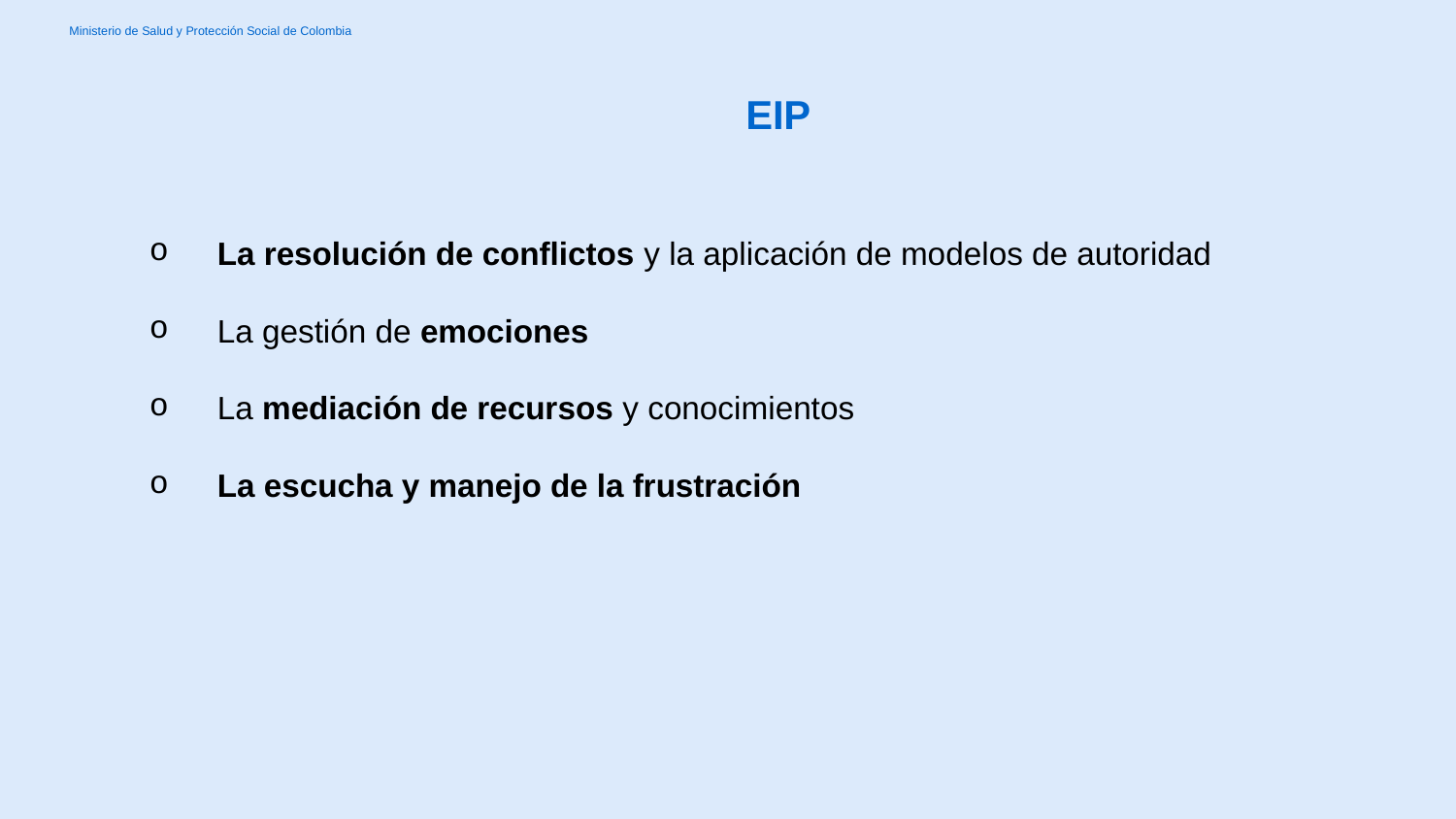

EIP

La resolución de conflictos y la aplicación de modelos de autoridad

La gestión de emociones

La mediación de recursos y conocimientos

La escucha y manejo de la frustración